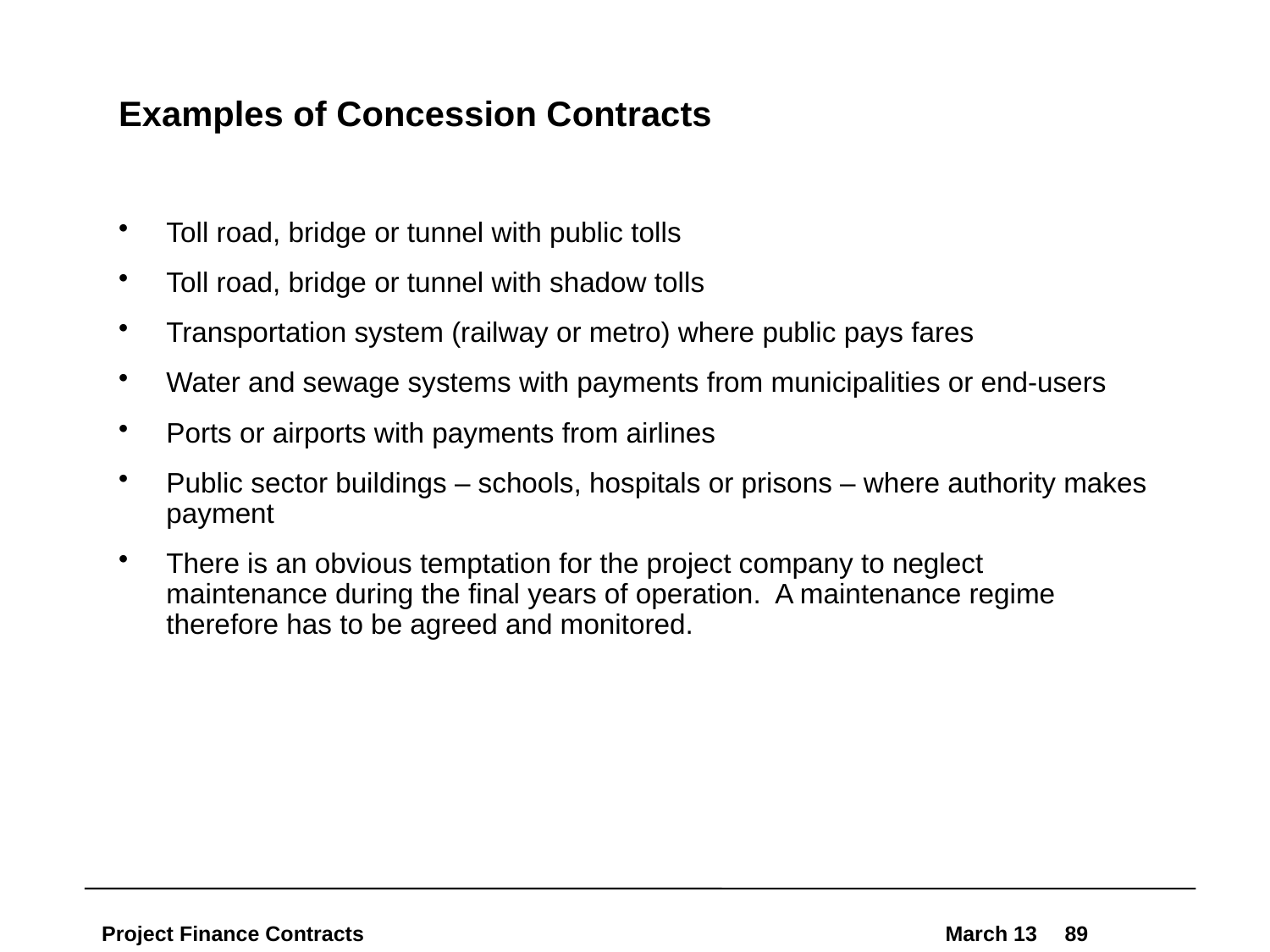

# Examples of Concession Contracts
Toll road, bridge or tunnel with public tolls
Toll road, bridge or tunnel with shadow tolls
Transportation system (railway or metro) where public pays fares
Water and sewage systems with payments from municipalities or end-users
Ports or airports with payments from airlines
Public sector buildings – schools, hospitals or prisons – where authority makes payment
There is an obvious temptation for the project company to neglect maintenance during the final years of operation.  A maintenance regime therefore has to be agreed and monitored.